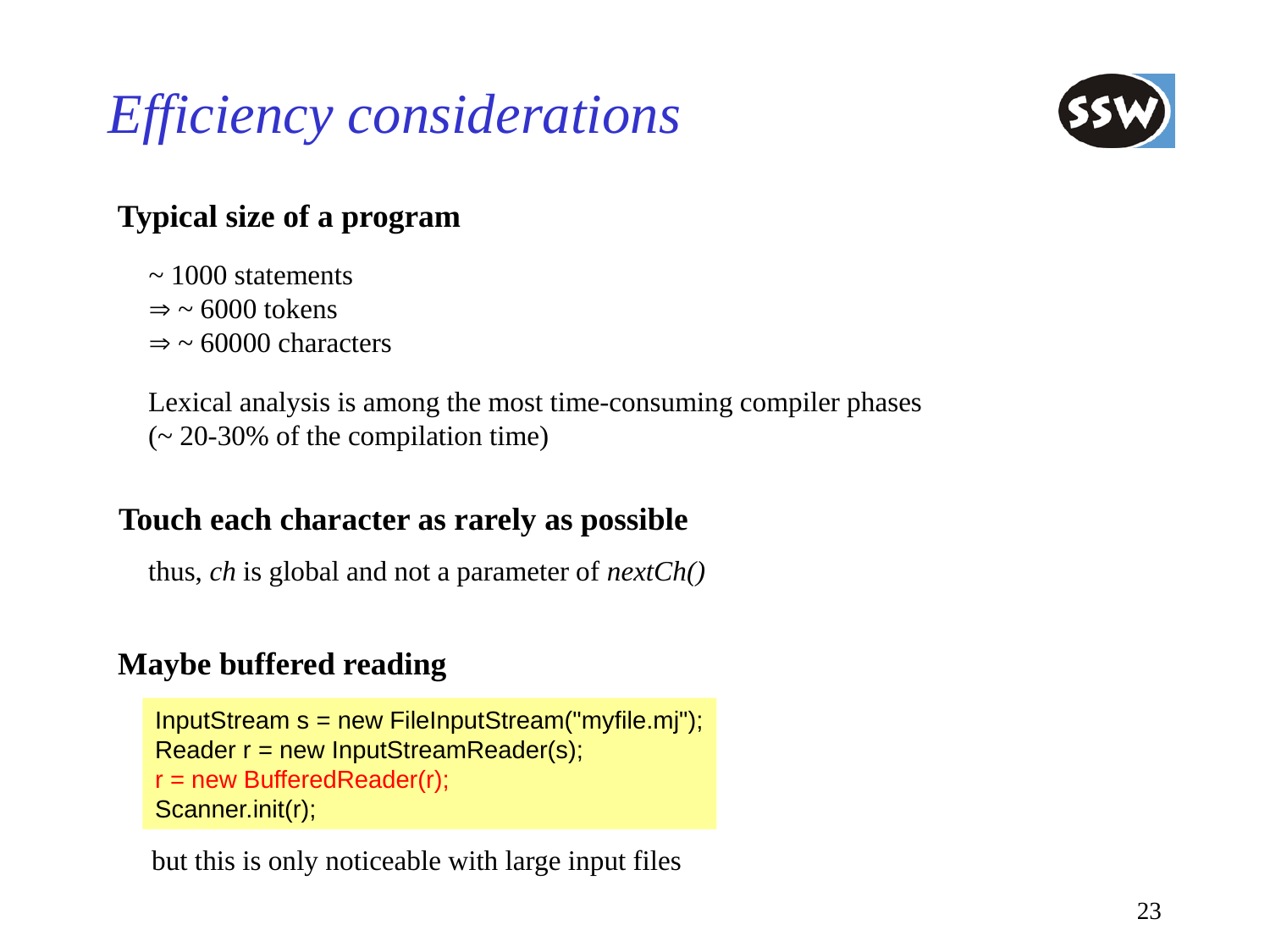

# Efficiency considerations
Typical size of a program
~ 1000 statements
⇒ ~ 6000 tokens
⇒ ~ 60000 characters
Lexical analysis is among the most time-consuming compiler phases
(~ 20-30% of the compilation time)
Touch each character as rarely as possible
thus, ch is global and not a parameter of nextCh()
Maybe buffered reading
InputStream s = new FileInputStream("myfile.mj");
Reader r = new InputStreamReader(s);
r = new BufferedReader(r);
Scanner.init(r);
but this is only noticeable with large input files
23